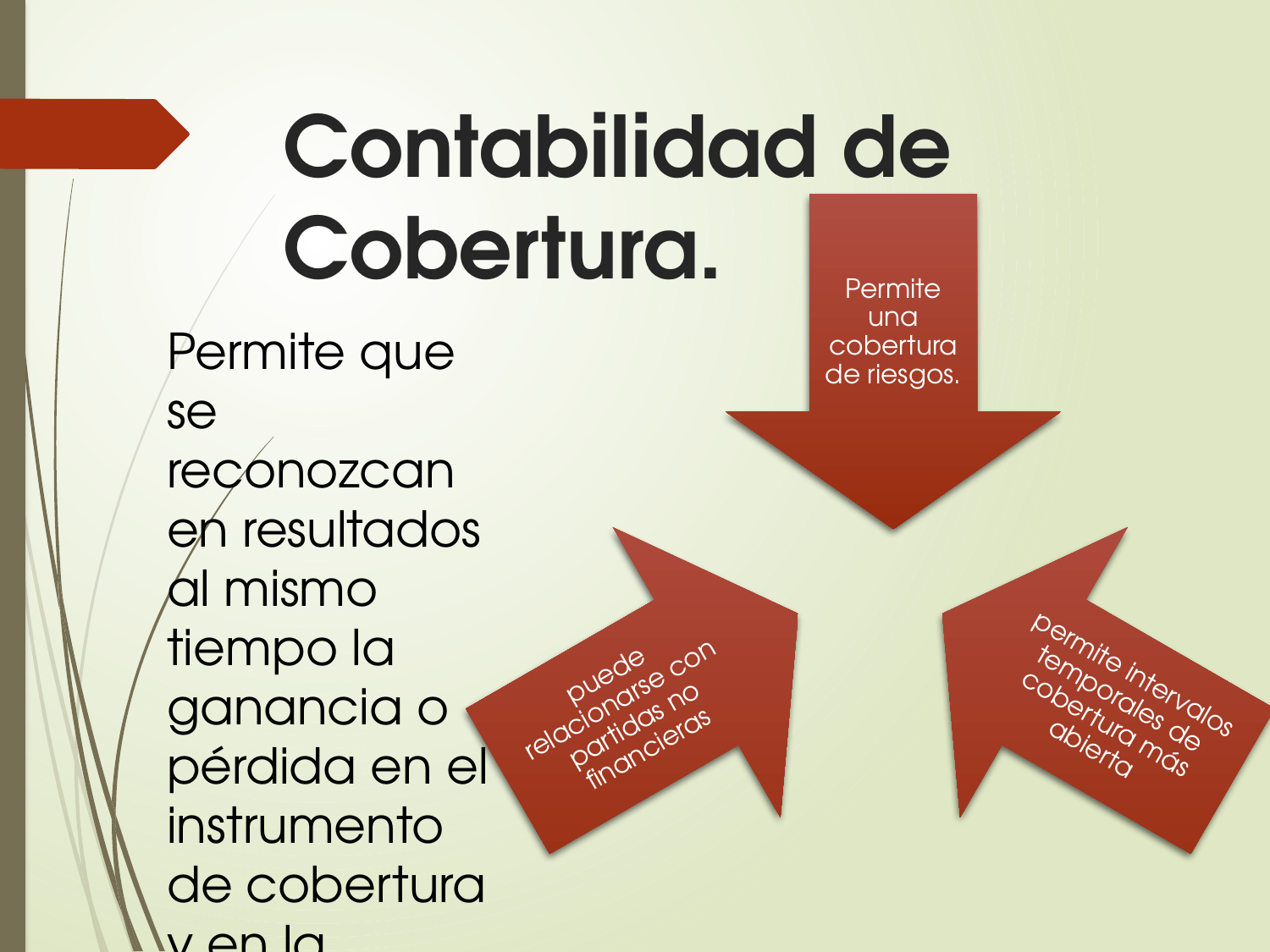

# Contabilidad de Cobertura.
Permite una cobertura de riesgos.
permite intervalos temporales de cobertura más abierta
puede relacionarse con partidas no financieras
Permite que se reconozcan en resultados al mismo tiempo la ganancia o pérdida en el instrumento de cobertura y en la partida cubierta.